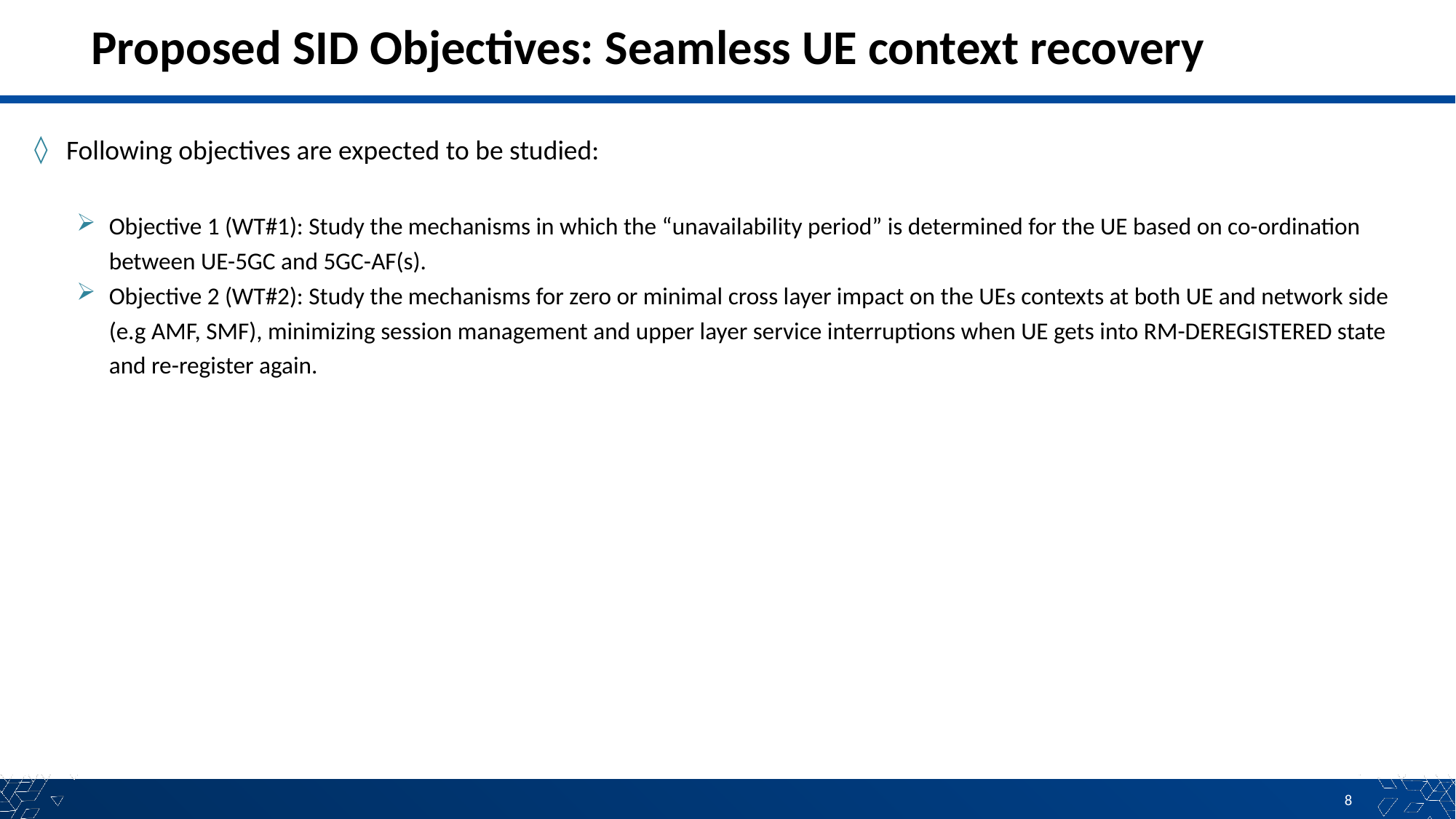

# Proposed SID Objectives: Seamless UE context recovery
Following objectives are expected to be studied:

Objective 1 (WT#1): Study the mechanisms in which the “unavailability period” is determined for the UE based on co-ordination between UE-5GC and 5GC-AF(s).
Objective 2 (WT#2): Study the mechanisms for zero or minimal cross layer impact on the UEs contexts at both UE and network side (e.g AMF, SMF), minimizing session management and upper layer service interruptions when UE gets into RM-DEREGISTERED state and re-register again.